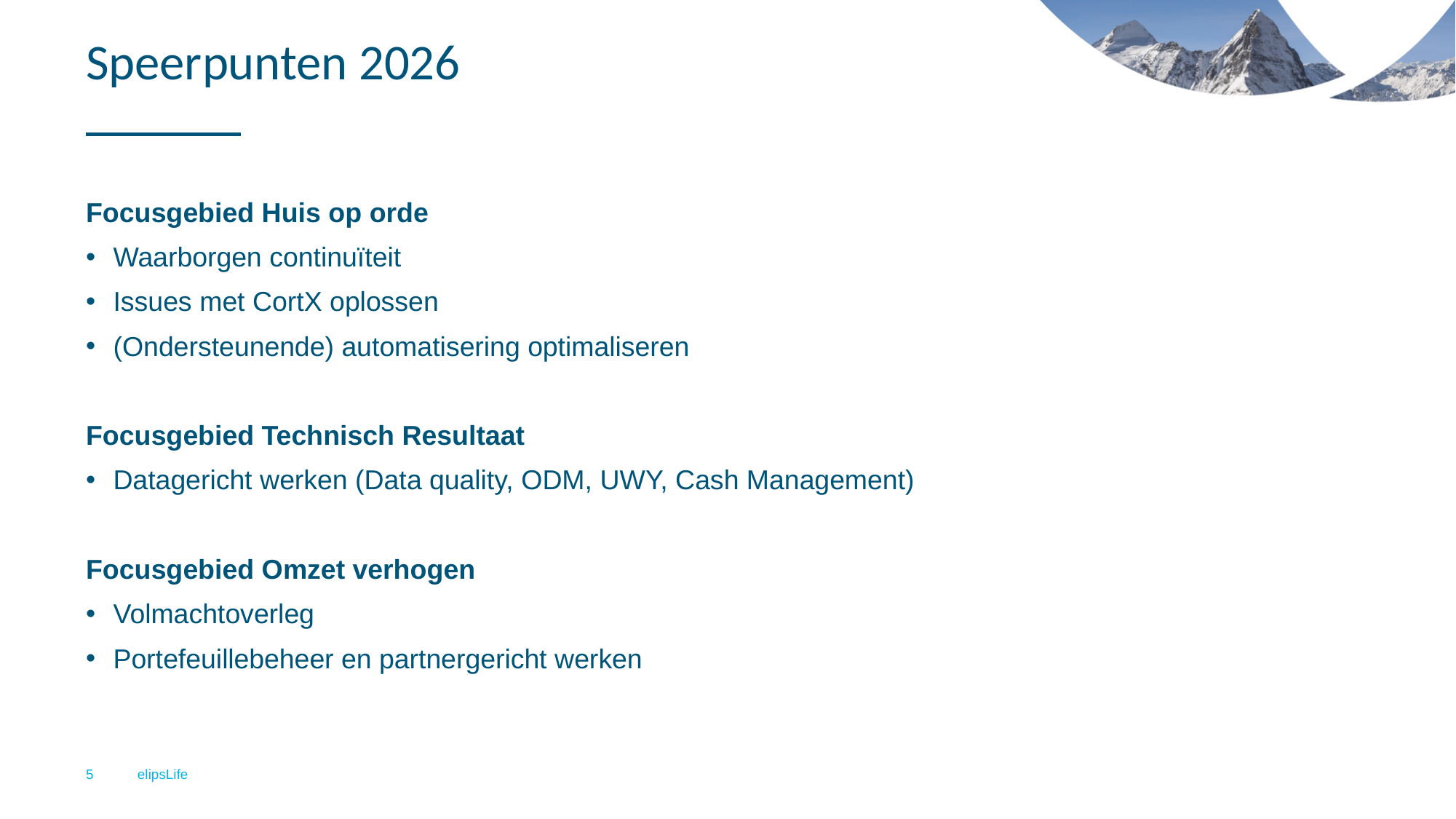

# Speerpunten 2026
Focusgebied Huis op orde
Waarborgen continuïteit
Issues met CortX oplossen
(Ondersteunende) automatisering optimaliseren

Focusgebied Technisch Resultaat
Datagericht werken (Data quality, ODM, UWY, Cash Management)

Focusgebied Omzet verhogen
Volmachtoverleg
Portefeuillebeheer en partnergericht werken

5